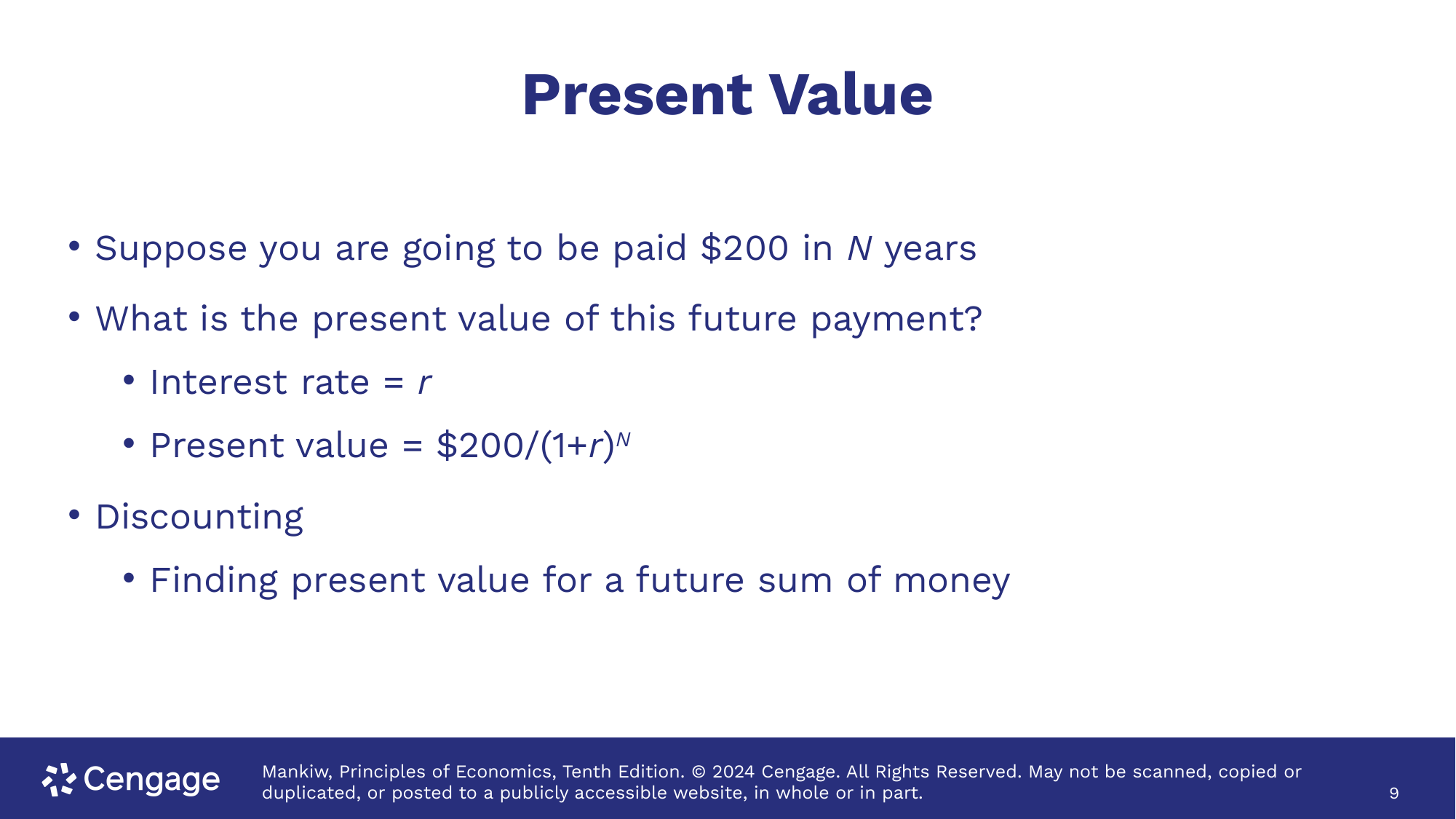

# Present Value
Suppose you are going to be paid $200 in N years
What is the present value of this future payment?
Interest rate = r
Present value = $200/(1+r)N
Discounting
Finding present value for a future sum of money